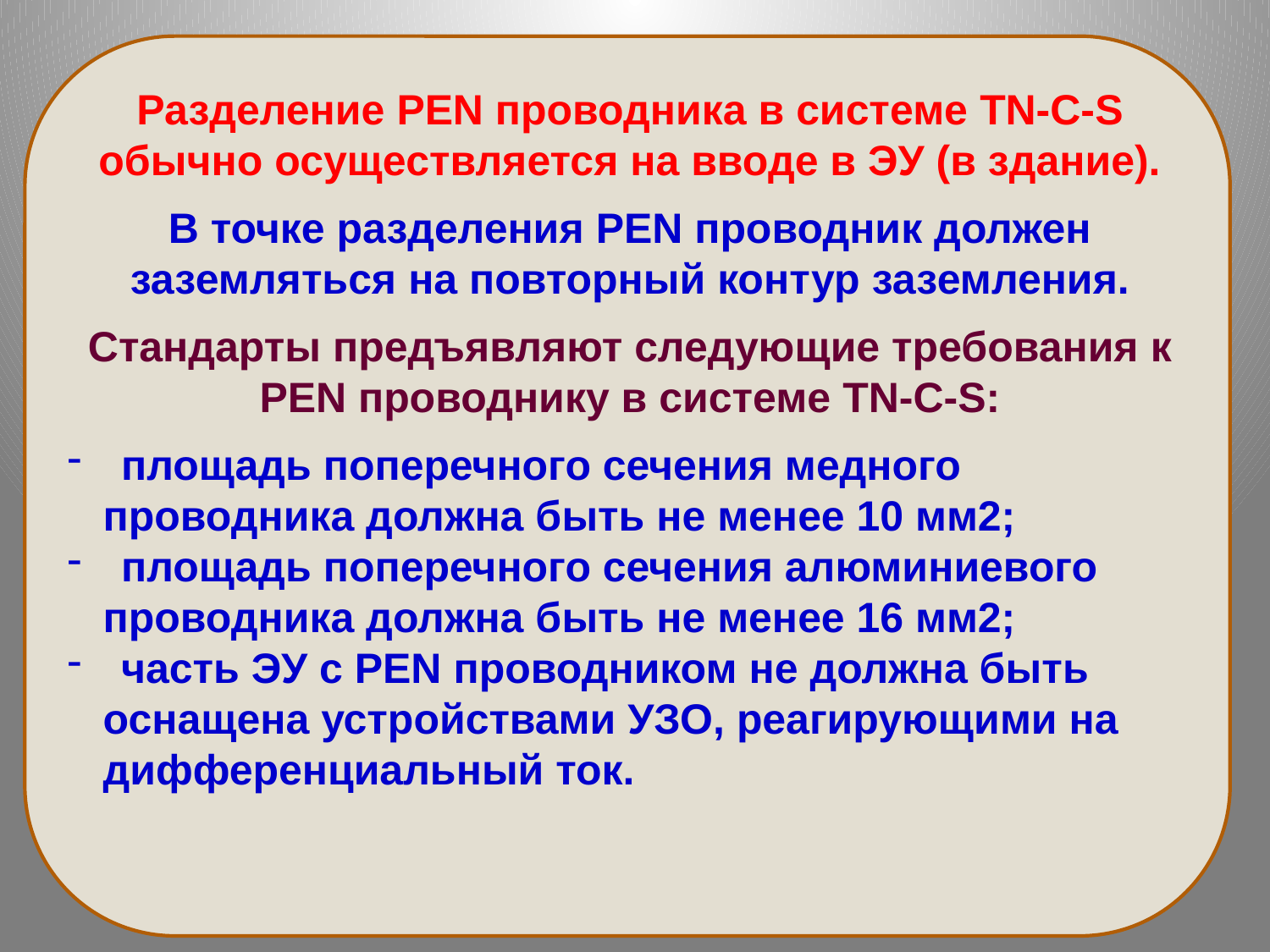

Разделение PEN проводника в системе TN-C-S обычно осуществляется на вводе в ЭУ (в здание).

В точке разделения PEN проводник должен заземляться на повторный контур заземления.

Стандарты предъявляют следующие требования к PEN проводнику в системе TN-C-S:

  площадь поперечного сечения медного
   проводника должна быть не менее 10 мм2;
  площадь поперечного сечения алюминиевого
   проводника должна быть не менее 16 мм2;
  часть ЭУ с PEN проводником не должна быть
   оснащена устройствами УЗО, реагирующими на
   дифференциальный ток.